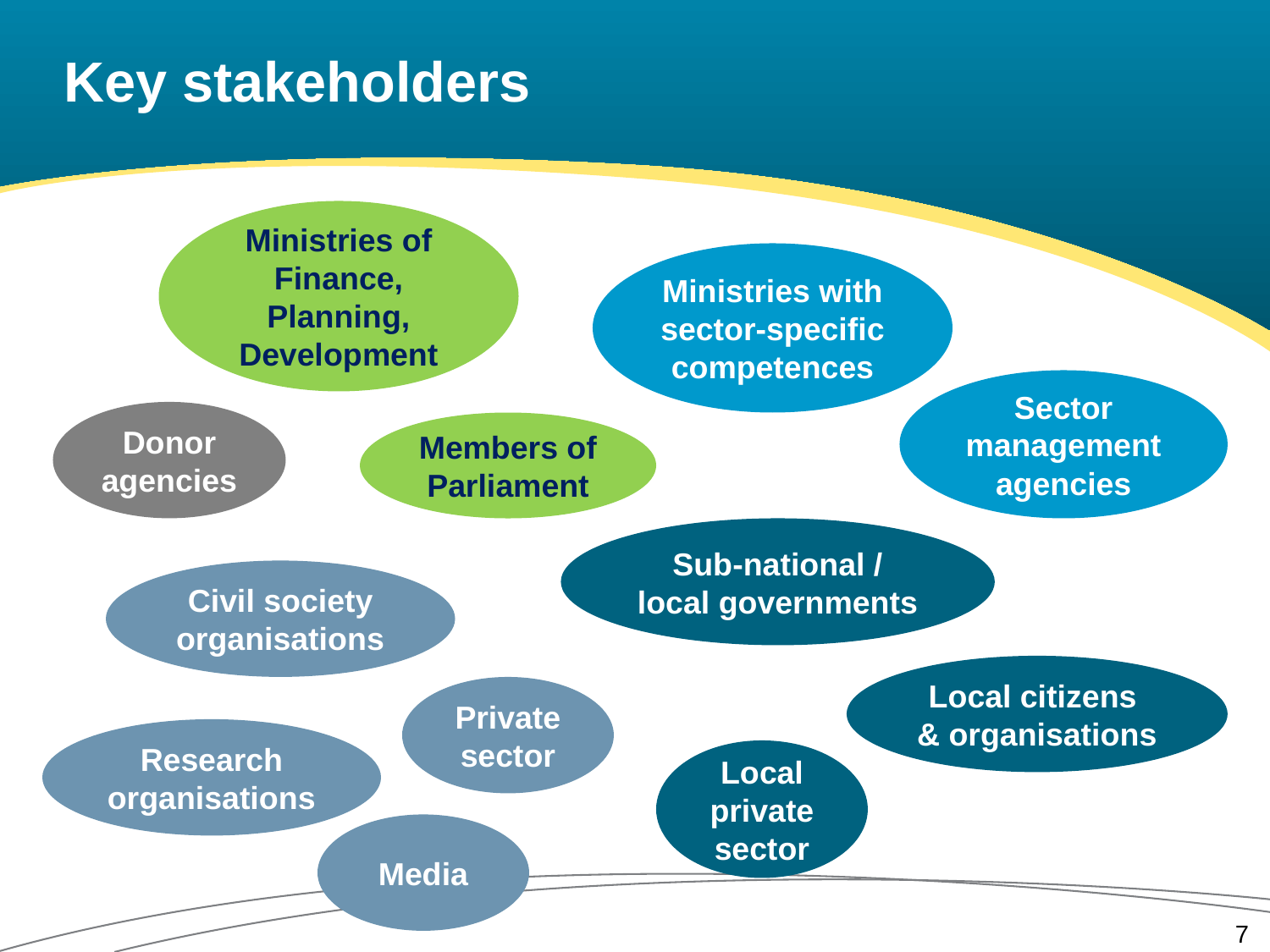

# Key stakeholders
Ministries of Finance, Planning, Development
Ministries with sector-specific competences
Sector management agencies
Donor agencies
Members of Parliament
Sub-national / local governments
Civil society organisations
Local citizens
& organisations
Private sector
Research
organisations
Local private sector
Media
7